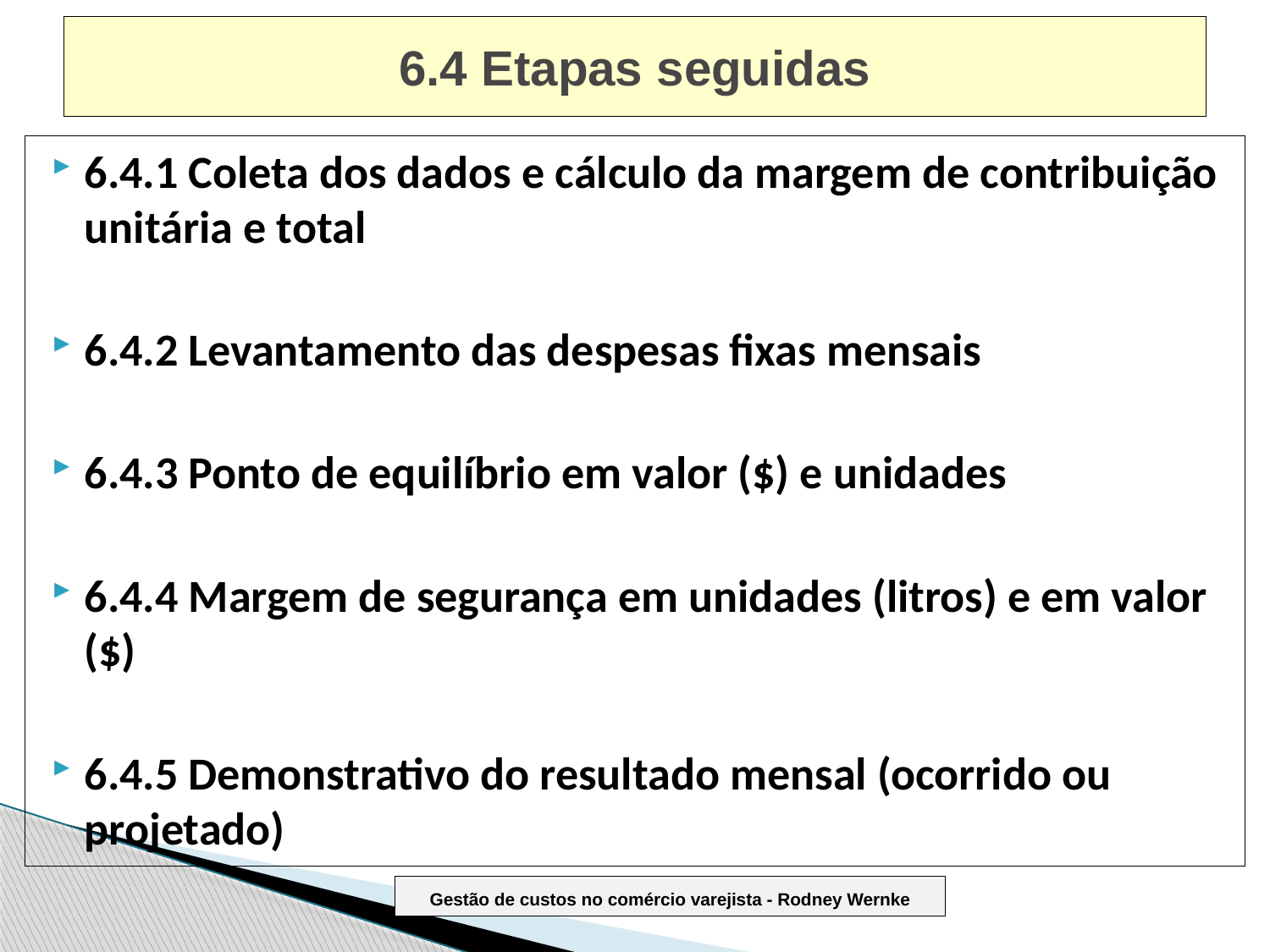

# 6.4 Etapas seguidas
6.4.1 Coleta dos dados e cálculo da margem de contribuição unitária e total

6.4.2 Levantamento das despesas fixas mensais

6.4.3 Ponto de equilíbrio em valor ($) e unidades

6.4.4 Margem de segurança em unidades (litros) e em valor ($)

6.4.5 Demonstrativo do resultado mensal (ocorrido ou projetado)
Gestão de custos no comércio varejista - Rodney Wernke